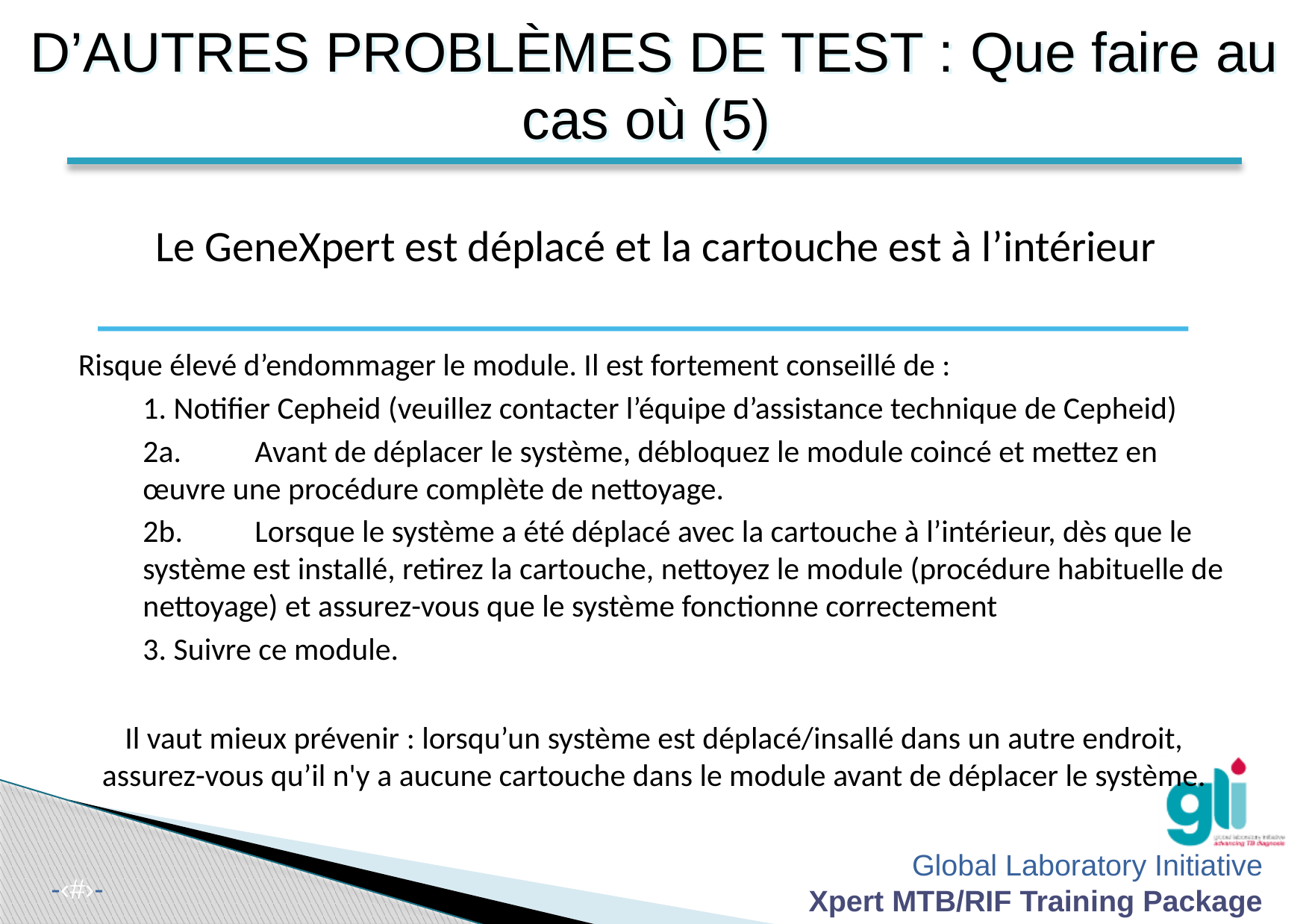

D’AUTRES PROBLÈMES DE TEST : Que faire au cas où (5)
Le GeneXpert est déplacé et la cartouche est à l’intérieur

Risque élevé d’endommager le module. Il est fortement conseillé de :
1. Notifier Cepheid (veuillez contacter l’équipe d’assistance technique de Cepheid)
2a.	Avant de déplacer le système, débloquez le module coincé et mettez en œuvre une procédure complète de nettoyage.
2b.	Lorsque le système a été déplacé avec la cartouche à l’intérieur, dès que le système est installé, retirez la cartouche, nettoyez le module (procédure habituelle de nettoyage) et assurez-vous que le système fonctionne correctement
3. Suivre ce module.

Il vaut mieux prévenir : lorsqu’un système est déplacé/insallé dans un autre endroit, assurez-vous qu’il n'y a aucune cartouche dans le module avant de déplacer le système.